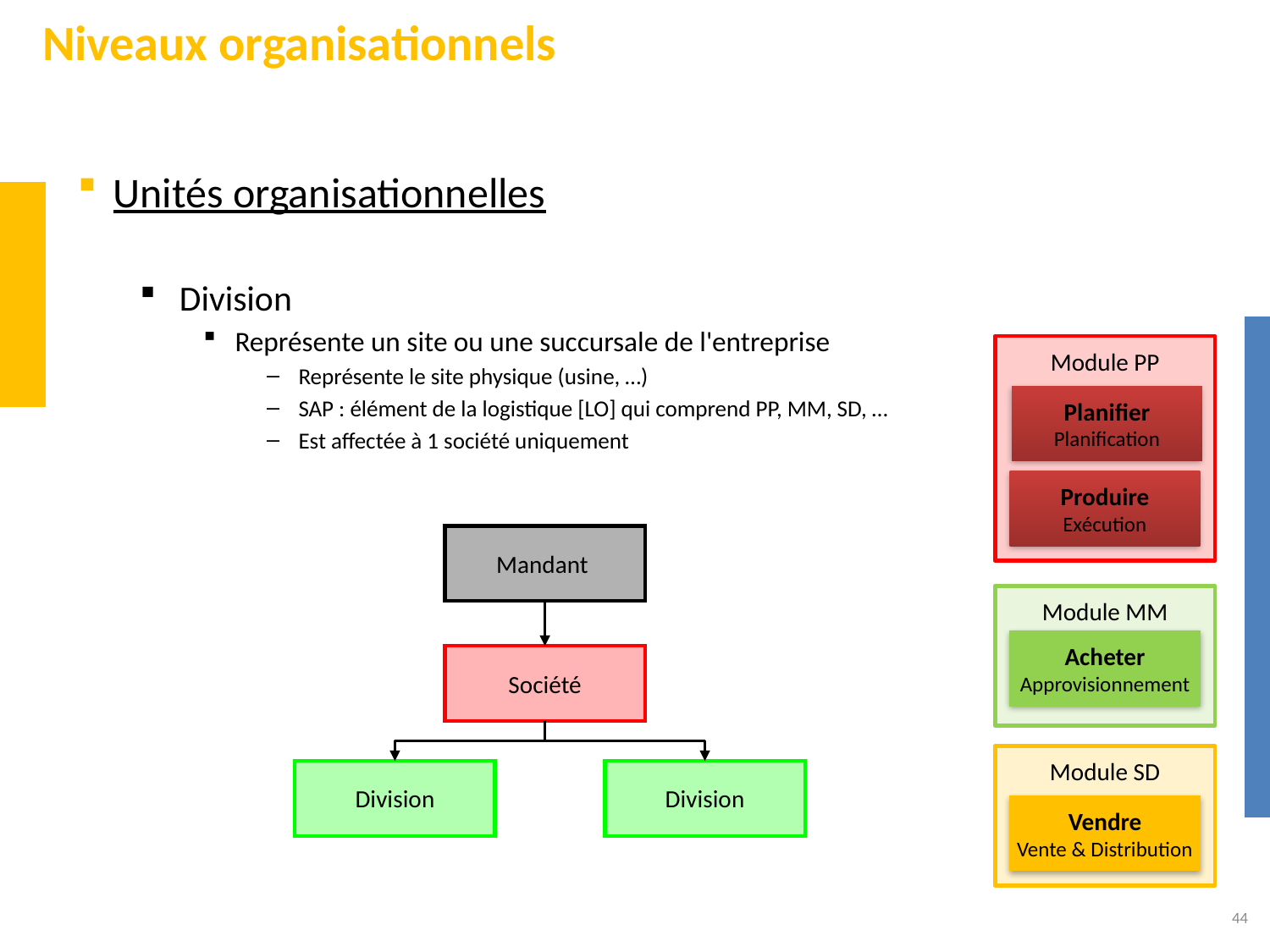

# Niveaux organisationnels
Unités organisationnelles

Division
Représente un site ou une succursale de l'entreprise
Représente le site physique (usine, …)
SAP : élément de la logistique [LO] qui comprend PP, MM, SD, …
Est affectée à 1 société uniquement
Module PP
Planifier
Planification
Produire
Exécution
Mandant
Module MM
Acheter
Approvisionnement
Société
Module SD
Vendre
Vente & Distribution
Division
Division
44